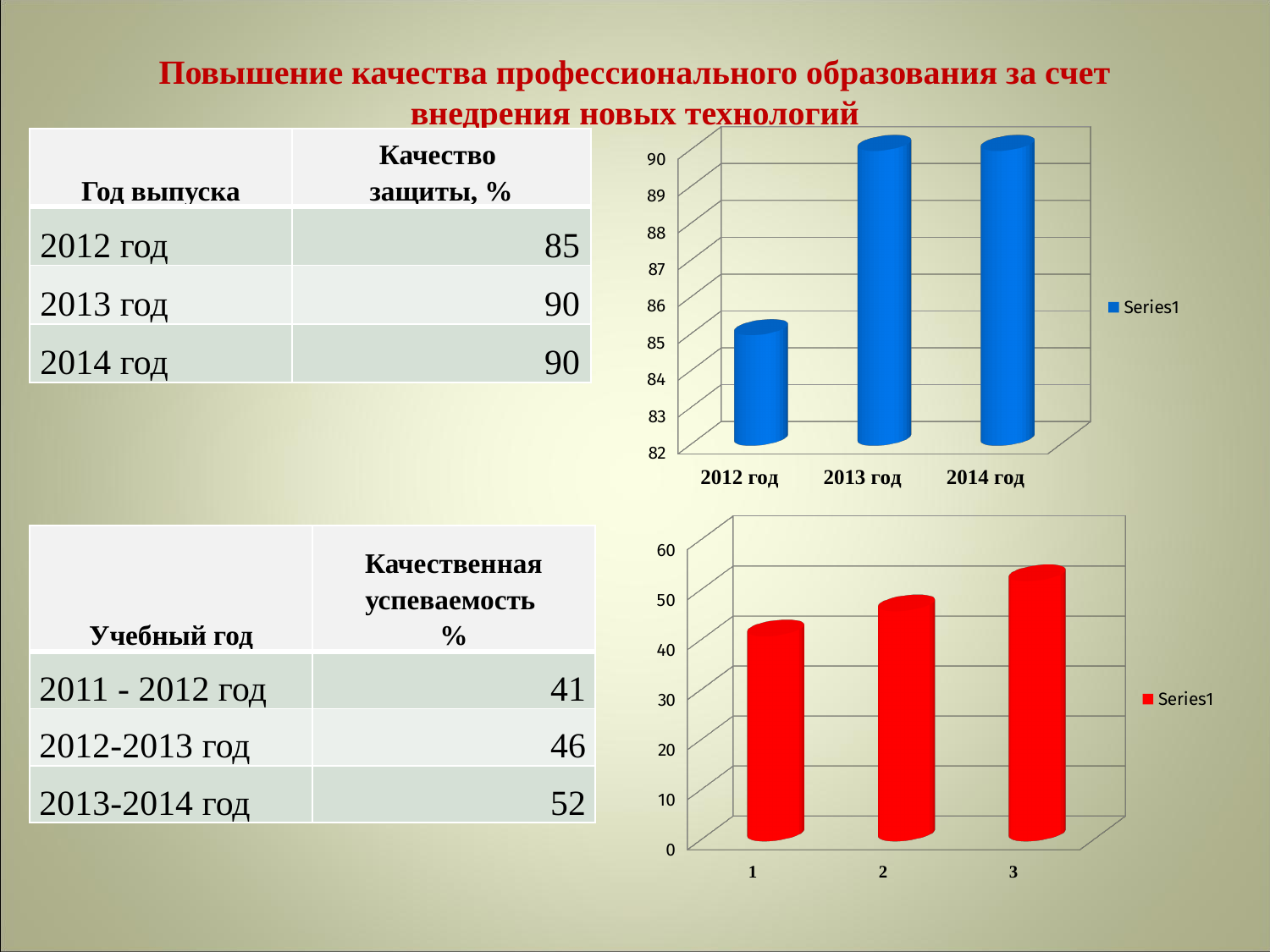

# Повышение качества профессионального образования за счет внедрения новых технологий

[unsupported chart]

| Год выпуска | Качество защиты, % |
| --- | --- |
| 2012 год | 85 |
| 2013 год | 90 |
| 2014 год | 90 |

[unsupported chart]

| Учебный год | Качественная успеваемость % |
| --- | --- |
| 2011 - 2012 год | 41 |
| 2012-2013 год | 46 |
| 2013-2014 год | 52 |